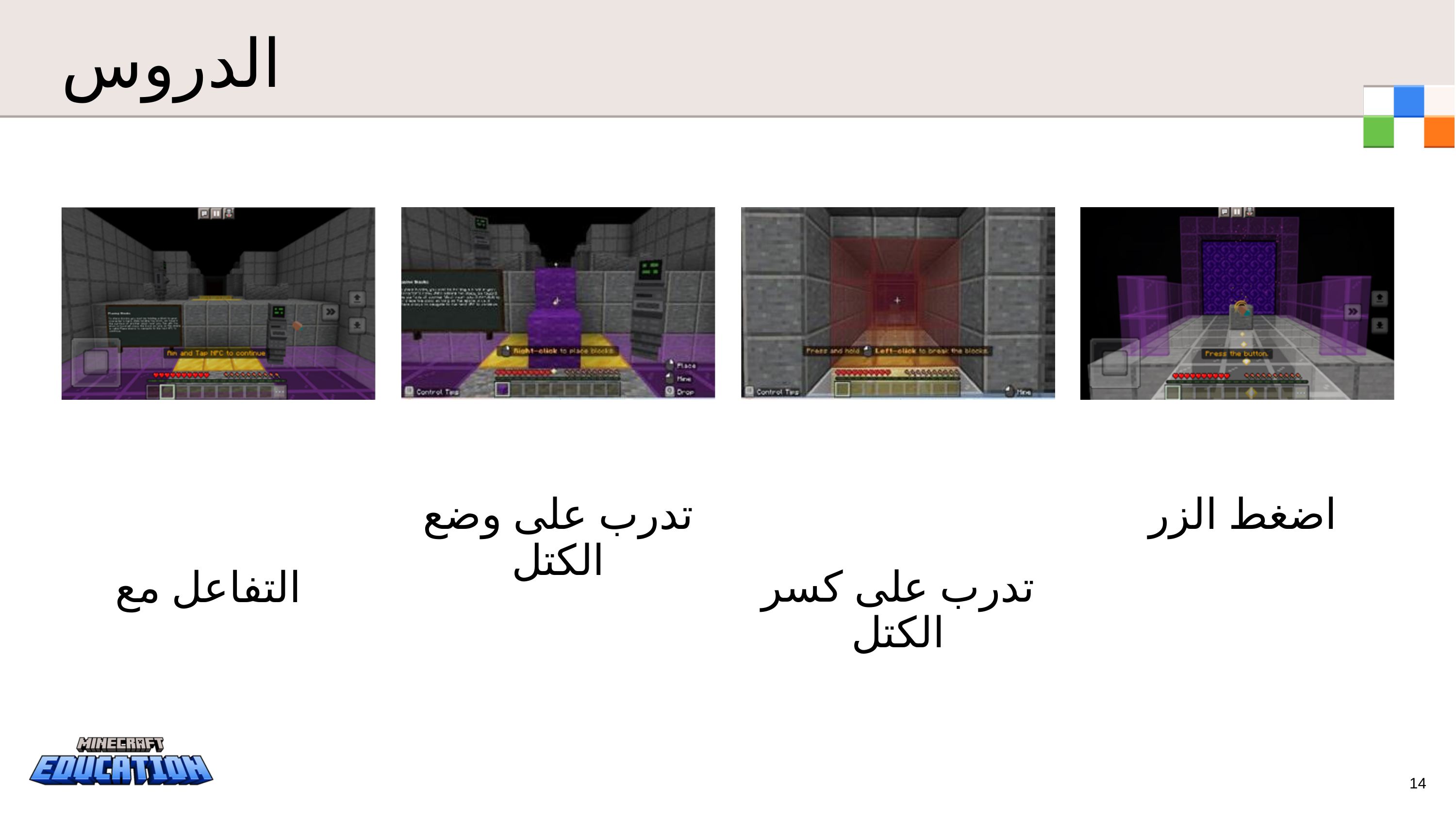

الدروس

تدرب على وضع الكتل
اضغط الزر
تدرب على كسر الكتل
التفاعل مع

14